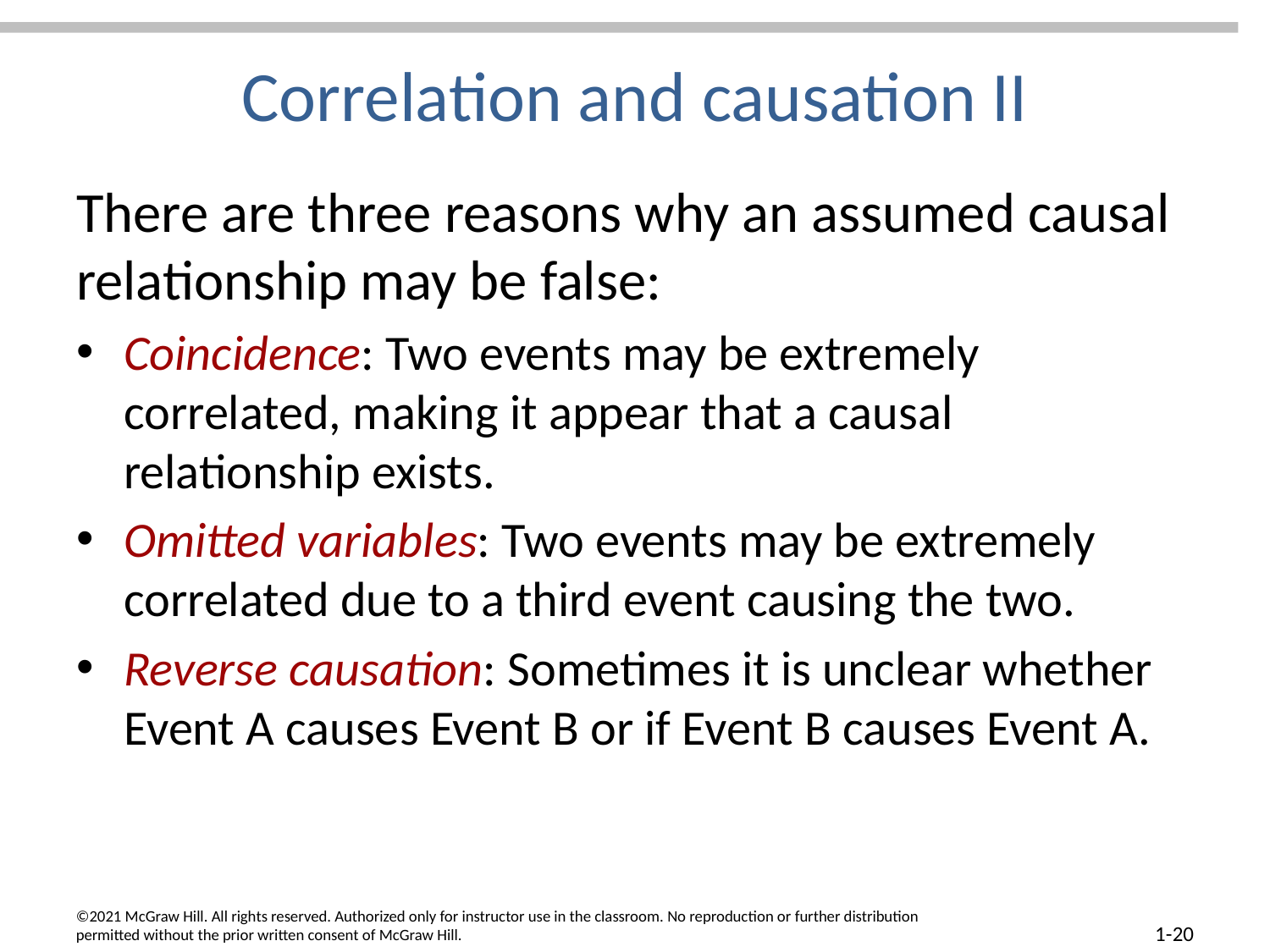

# Correlation and causation II
There are three reasons why an assumed causal relationship may be false:
Coincidence: Two events may be extremely correlated, making it appear that a causal relationship exists.
Omitted variables: Two events may be extremely correlated due to a third event causing the two.
Reverse causation: Sometimes it is unclear whether Event A causes Event B or if Event B causes Event A.